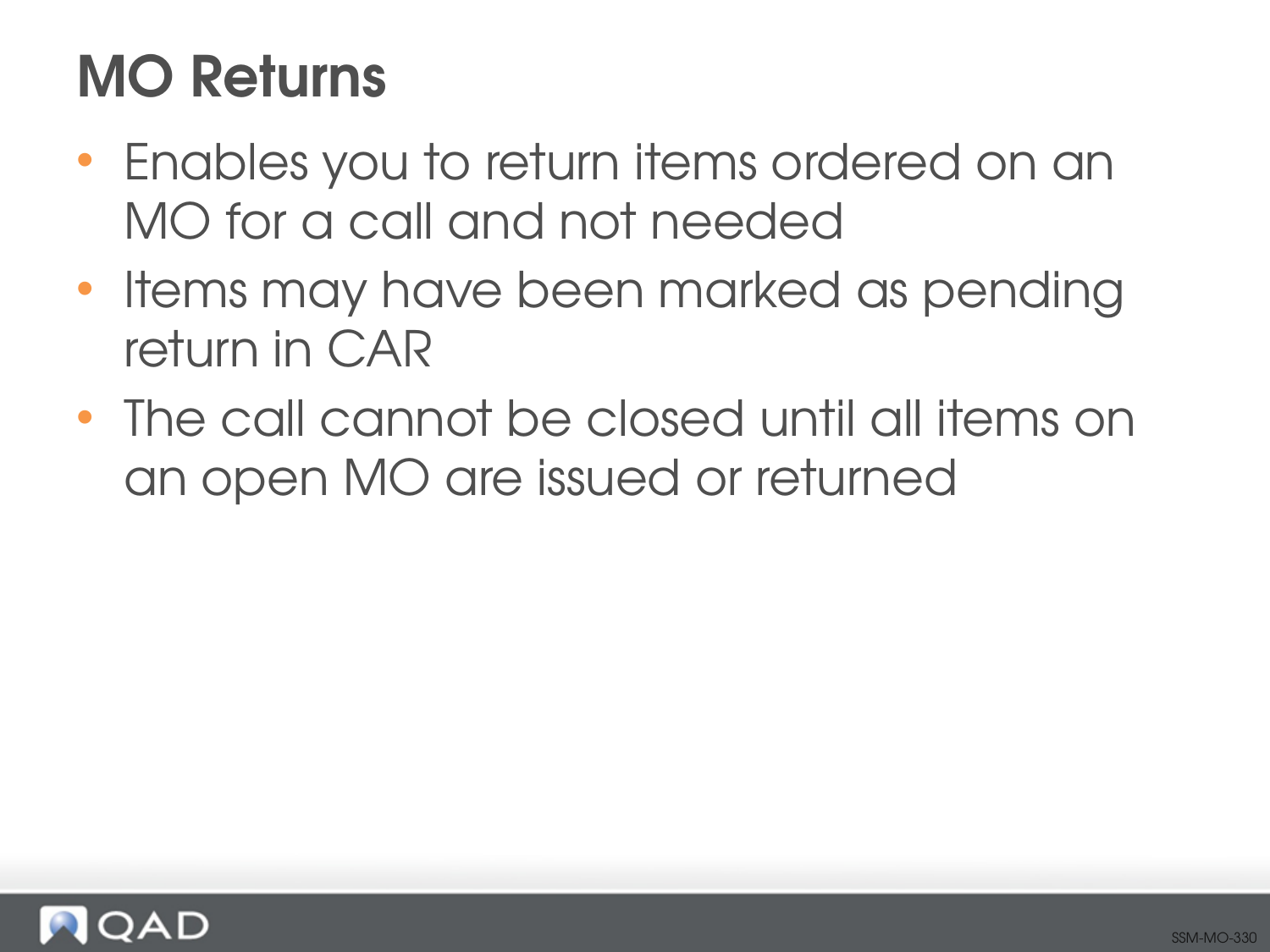

# MO Returns
Enables you to return items ordered on an MO for a call and not needed
Items may have been marked as pending return in CAR
The call cannot be closed until all items on an open MO are issued or returned

SSM-MO-330